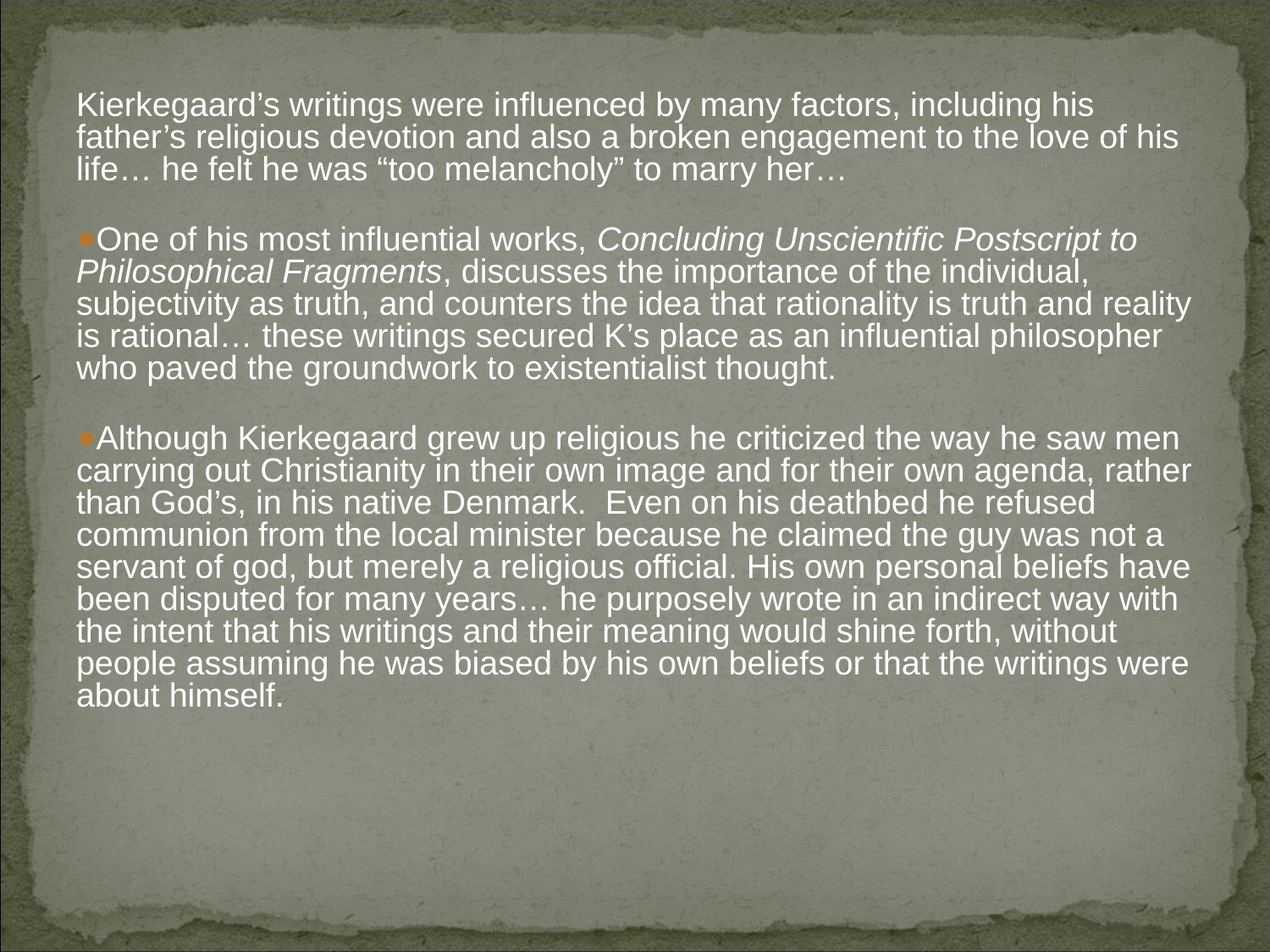

Kierkegaard’s writings were influenced by many factors, including his father’s religious devotion and also a broken engagement to the love of his life… he felt he was “too melancholy” to marry her…

One of his most influential works, Concluding Unscientific Postscript to Philosophical Fragments, discusses the importance of the individual, subjectivity as truth, and counters the idea that rationality is truth and reality is rational… these writings secured K’s place as an influential philosopher who paved the groundwork to existentialist thought.

Although Kierkegaard grew up religious he criticized the way he saw men carrying out Christianity in their own image and for their own agenda, rather than God’s, in his native Denmark.  Even on his deathbed he refused communion from the local minister because he claimed the guy was not a servant of god, but merely a religious official. His own personal beliefs have been disputed for many years… he purposely wrote in an indirect way with the intent that his writings and their meaning would shine forth, without people assuming he was biased by his own beliefs or that the writings were about himself.